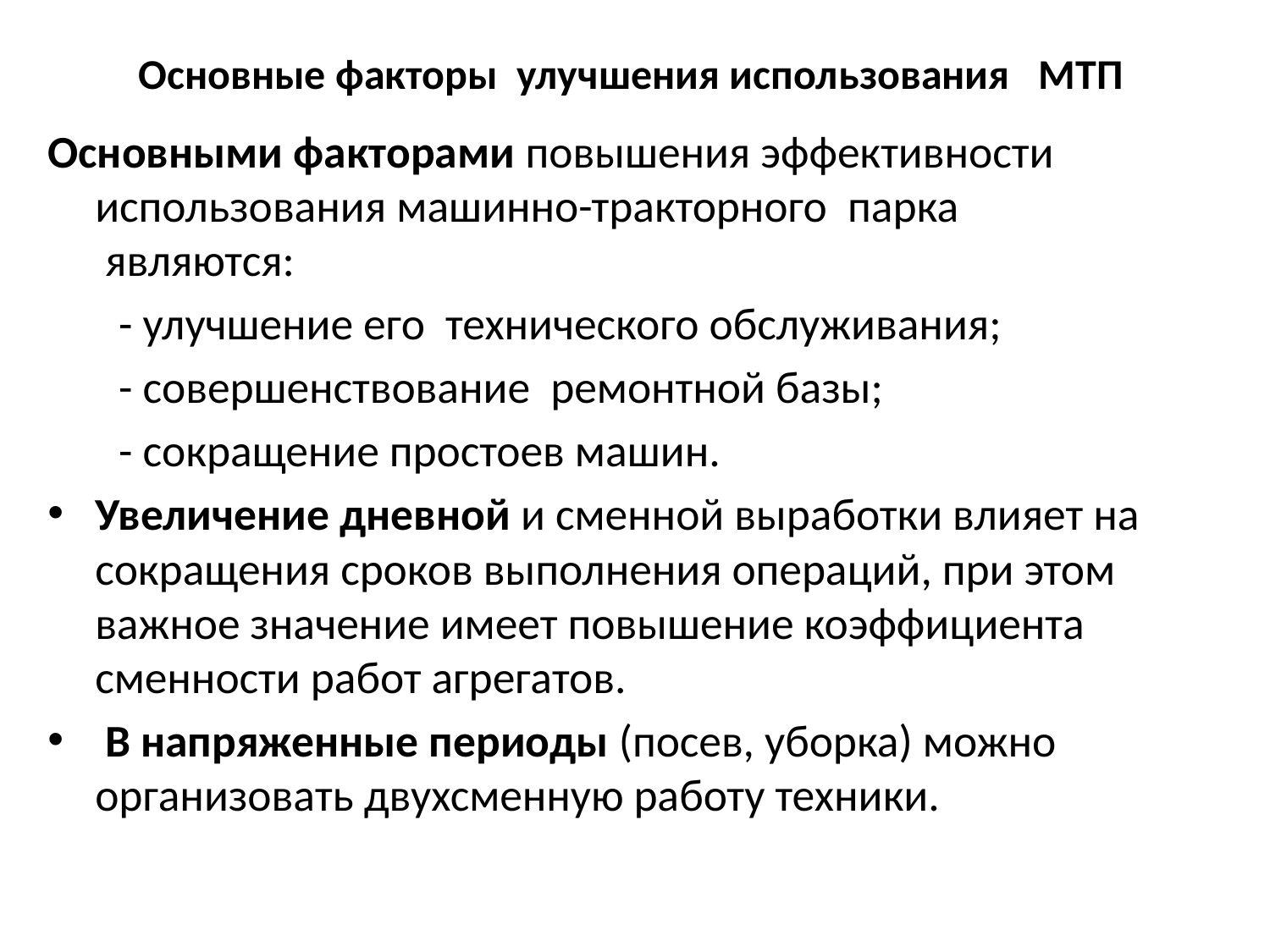

# Основные факторы  улучшения использования   МТП
Основными факторами повышения эффективности      использования машинно-тракторного  парка               являются:
       - улучшение его  технического обслуживания;
       - совершенствование  ремонтной базы;
       - сокращение простоев машин.
Увеличение дневной и сменной выработки влияет на сокращения сроков выполнения операций, при этом важное значение имеет повышение коэффициента сменности работ агрегатов.
 В напряженные периоды (посев, уборка) можно организовать двухсменную работу техники.